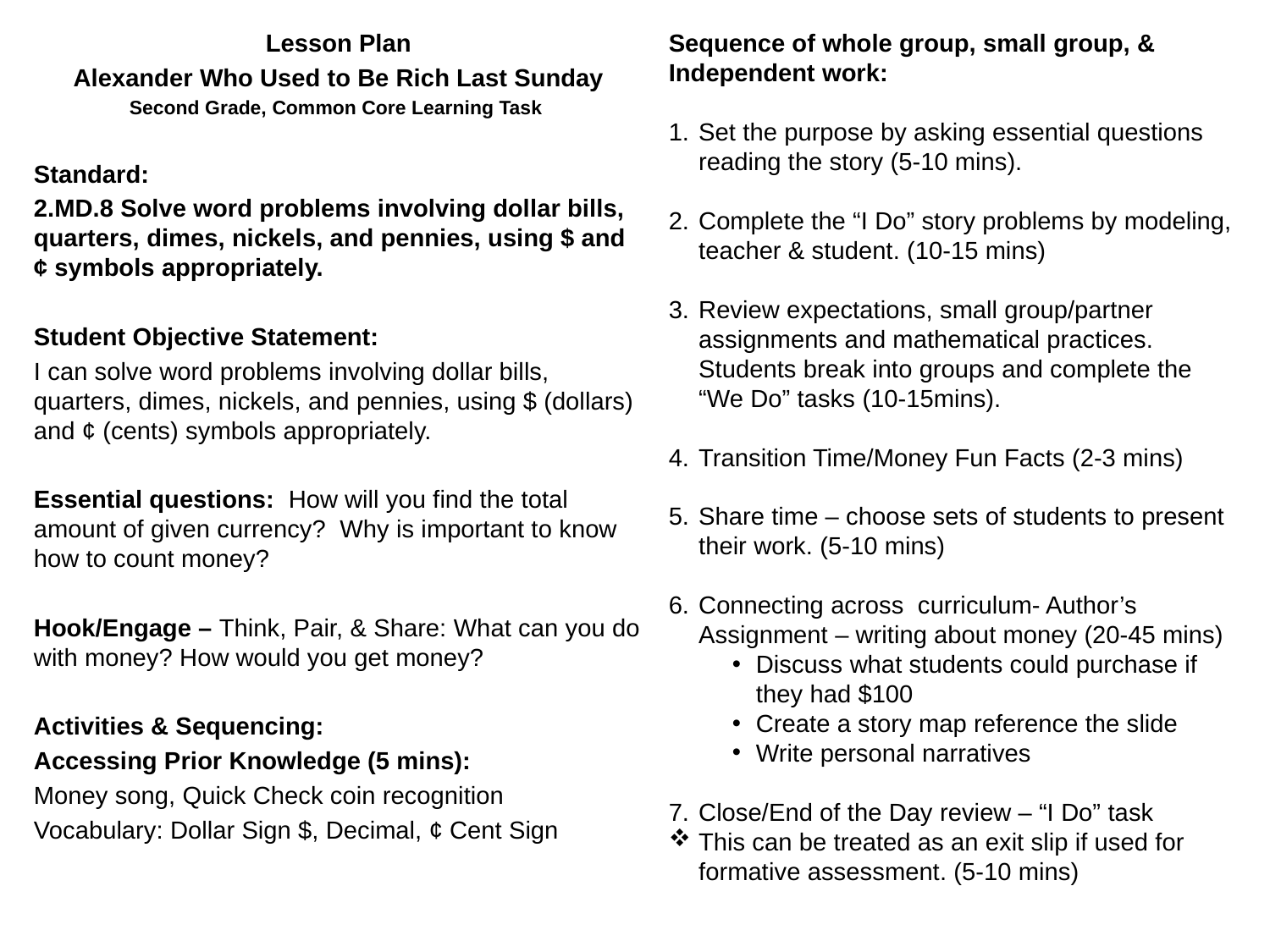

Lesson Plan
Alexander Who Used to Be Rich Last Sunday
Second Grade, Common Core Learning Task

Standard:
2.MD.8 Solve word problems involving dollar bills, quarters, dimes, nickels, and pennies, using $ and ¢ symbols appropriately.

Student Objective Statement:
I can solve word problems involving dollar bills, quarters, dimes, nickels, and pennies, using $ (dollars) and ¢ (cents) symbols appropriately.

Essential questions:  How will you find the total amount of given currency?  Why is important to know how to count money?

Hook/Engage – Think, Pair, & Share: What can you do with money? How would you get money?

Activities & Sequencing:
Accessing Prior Knowledge (5 mins):
Money song, Quick Check coin recognition
Vocabulary: Dollar Sign $, Decimal, ¢ Cent Sign

Sequence of whole group, small group, & Independent work:

Set the purpose by asking essential questions  reading the story (5-10 mins).

Complete the “I Do” story problems by modeling, teacher & student. (10-15 mins)

Review expectations, small group/partner assignments and mathematical practices.  Students break into groups and complete the “We Do” tasks (10-15mins).

Transition Time/Money Fun Facts (2-3 mins)

Share time – choose sets of students to present their work. (5-10 mins)

Connecting across  curriculum- Author’s Assignment – writing about money (20-45 mins)
Discuss what students could purchase if they had $100
Create a story map reference the slide
Write personal narratives

Close/End of the Day review – “I Do” task
This can be treated as an exit slip if used for formative assessment. (5-10 mins)